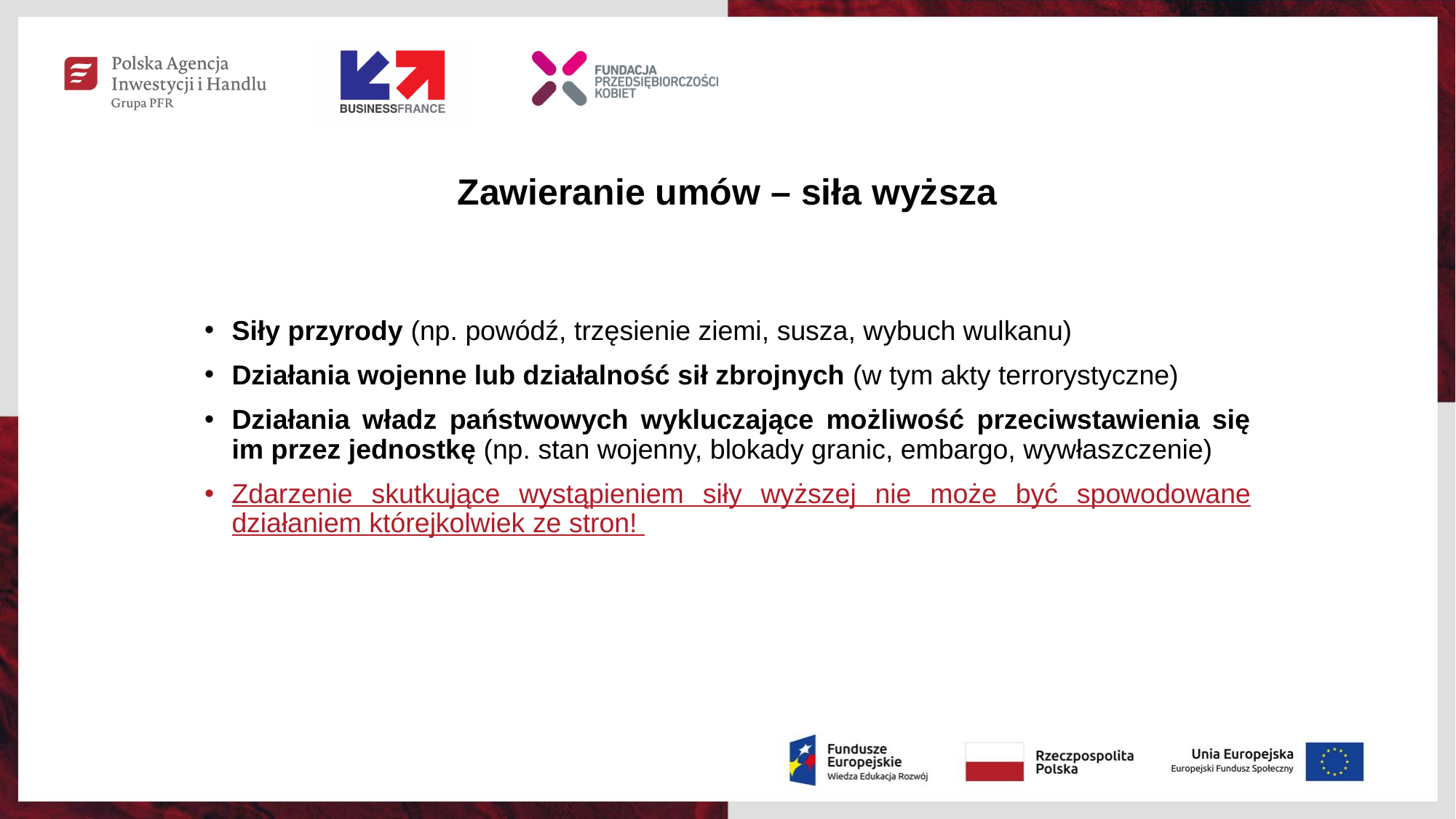

# Zawieranie umów – siła wyższa
Siły przyrody (np. powódź, trzęsienie ziemi, susza, wybuch wulkanu)
Działania wojenne lub działalność sił zbrojnych (w tym akty terrorystyczne)
Działania władz państwowych wykluczające możliwość przeciwstawienia się im przez jednostkę (np. stan wojenny, blokady granic, embargo, wywłaszczenie)
Zdarzenie skutkujące wystąpieniem siły wyższej nie może być spowodowane działaniem którejkolwiek ze stron!